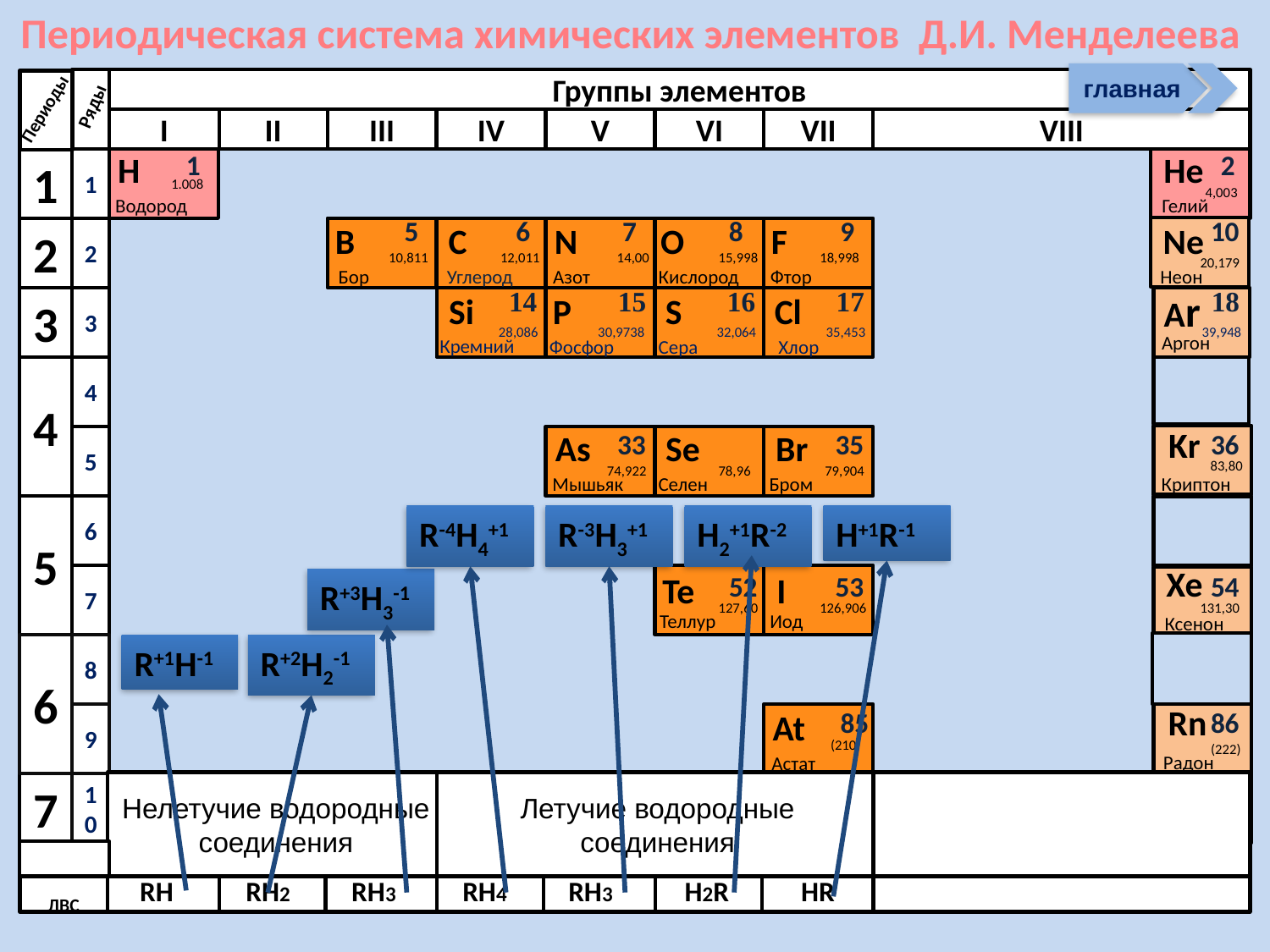

Периодическая система химических элементов  Д.И. Менделеева
главная

Ряды
1
1
2
2
3
3
4
4
5
6
5
7
6
8
9
7
10
Группы элементов
I
II
III
IV
V
VI
VII
VIII

Периоды
Н
1
He
2

1.008
4,003
Водород
Гелий
5
6
7
8
O
Кислород
9
10
B
C
N
F
Ne

10,811
12,011
14,00
15,998
18,998
20,179
Бор
Углерод
Азот
Фтор
Неон
14
Si

28,086
Кремний
18
Ar

39,948
Аргон
15
Р

30,9738
Фосфор
16
S

32,064
Сера
17
Cl

35,453
Хлор

Kr
As
33
Se
Br
35
36

83,80
74,922
78,96
79,904
Мышьяк
Селен
Бром
Криптон

R-4Н4+1
R-3Н3+1
Н2+1R-2
Н+1R-1
Xe
Te
52
I
53
54

R+3Н3-1
127,60
126,906
131,30
Теллур
Иод
Ксенон

R+1Н-1
R+2Н2-1
Rn
At
85
86

(210)
(222)
Радон
Астат

Нелетучие водородные соединения
Летучие водородные соединения

RH
RH2
RH3
RH4
RH3
H2R
HR
ЛВС